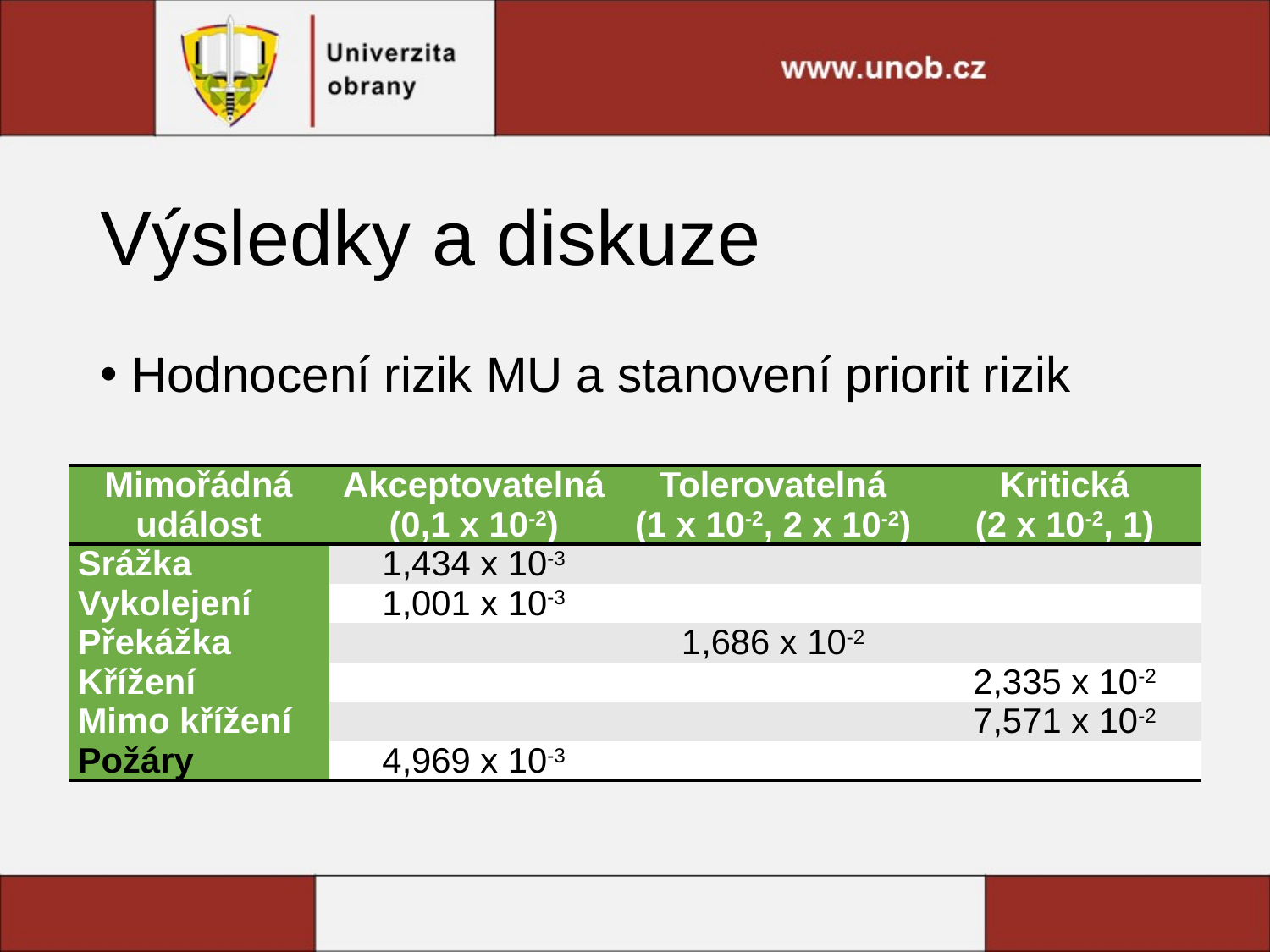

# Výsledky a diskuze
Hodnocení rizik MU a stanovení priorit rizik
| Mimořádná událost | Akceptovatelná (0,1 x 10-2) | Tolerovatelná (1 x 10-2, 2 x 10-2) | Kritická (2 x 10-2, 1) |
| --- | --- | --- | --- |
| Srážka | 1,434 x 10-3 |  |  |
| Vykolejení | 1,001 x 10-3 |  |  |
| Překážka |  | 1,686 x 10-2 |  |
| Křížení |  |  | 2,335 x 10-2 |
| Mimo křížení |  |  | 7,571 x 10-2 |
| Požáry | 4,969 x 10-3 |  |  |